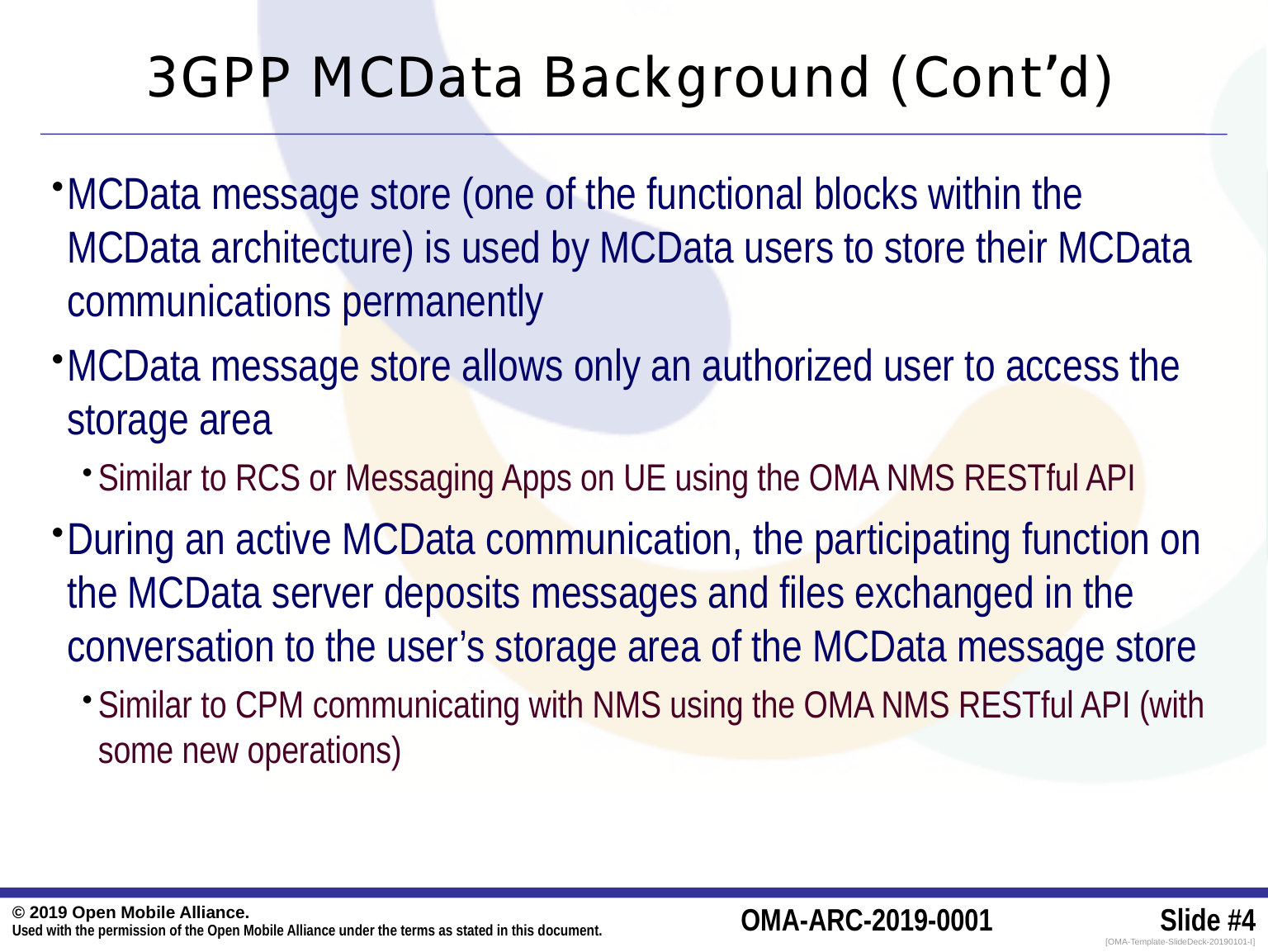

# 3GPP MCData Background (Cont’d)
MCData message store (one of the functional blocks within the MCData architecture) is used by MCData users to store their MCData communications permanently
MCData message store allows only an authorized user to access the storage area
Similar to RCS or Messaging Apps on UE using the OMA NMS RESTful API
During an active MCData communication, the participating function on the MCData server deposits messages and files exchanged in the conversation to the user’s storage area of the MCData message store
Similar to CPM communicating with NMS using the OMA NMS RESTful API (with some new operations)